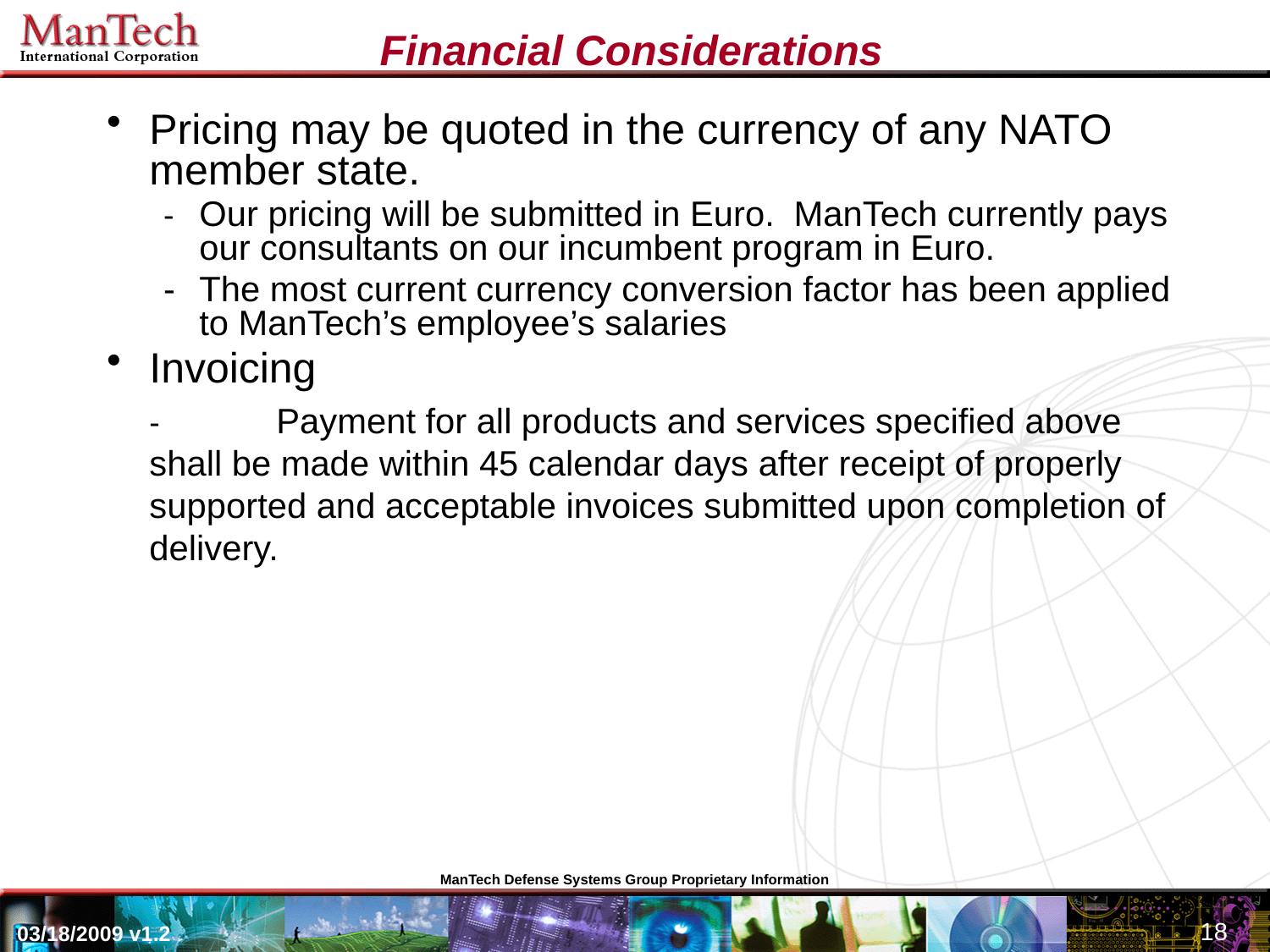

Financial Considerations
Pricing may be quoted in the currency of any NATO member state.
-	Our pricing will be submitted in Euro.  ManTech currently pays our consultants on our incumbent program in Euro.
-	The most current currency conversion factor has been applied to ManTech’s employee’s salaries
Invoicing
	-	Payment for all products and services specified above shall be made within 45 calendar days after receipt of properly supported and acceptable invoices submitted upon completion of delivery.